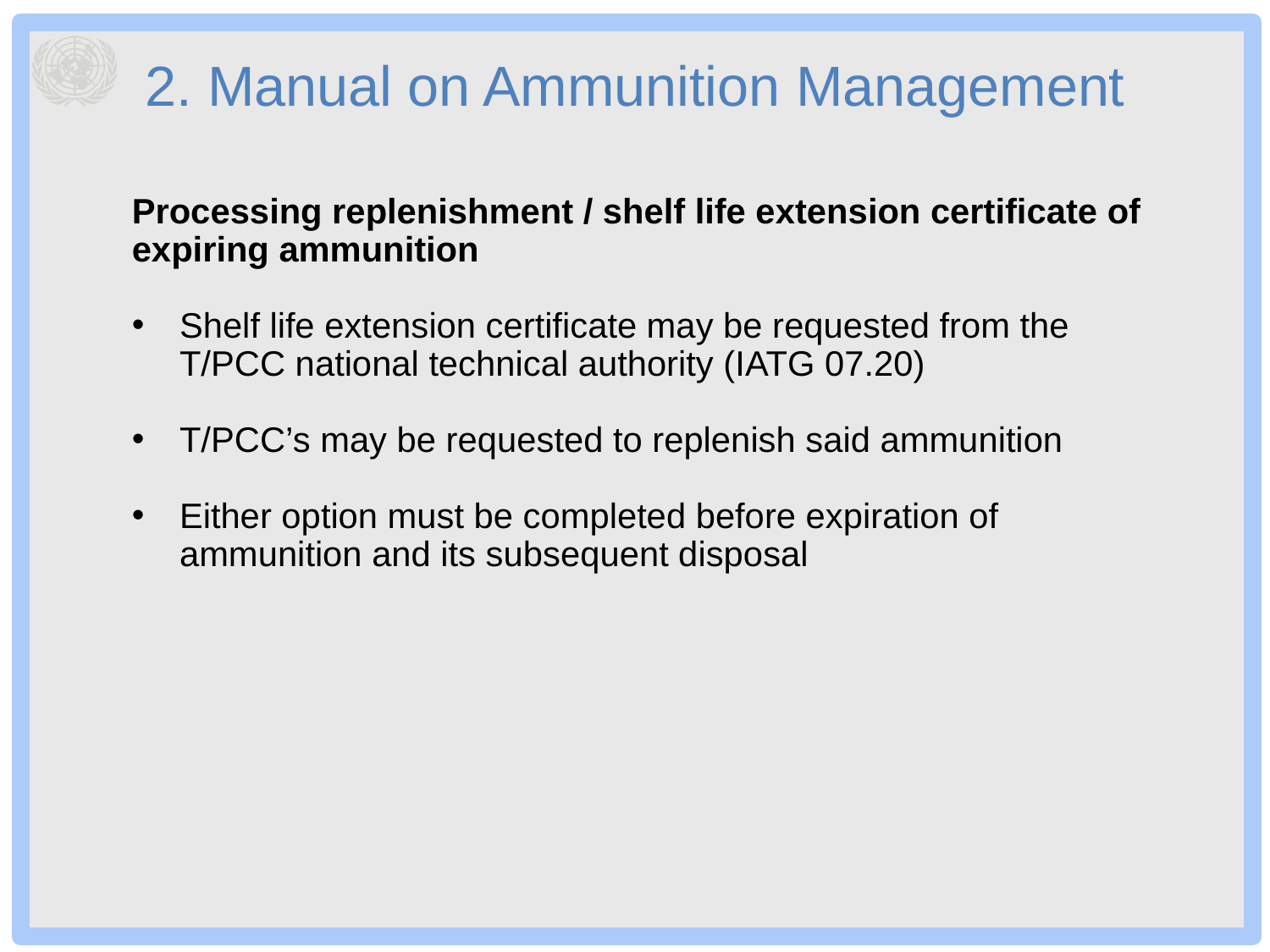

# 2. Manual on Ammunition Management
Processing replenishment / shelf life extension certificate of expiring ammunition

Shelf life extension certificate may be requested from the T/PCC national technical authority (IATG 07.20)

T/PCC’s may be requested to replenish said ammunition

Either option must be completed before expiration of ammunition and its subsequent disposal